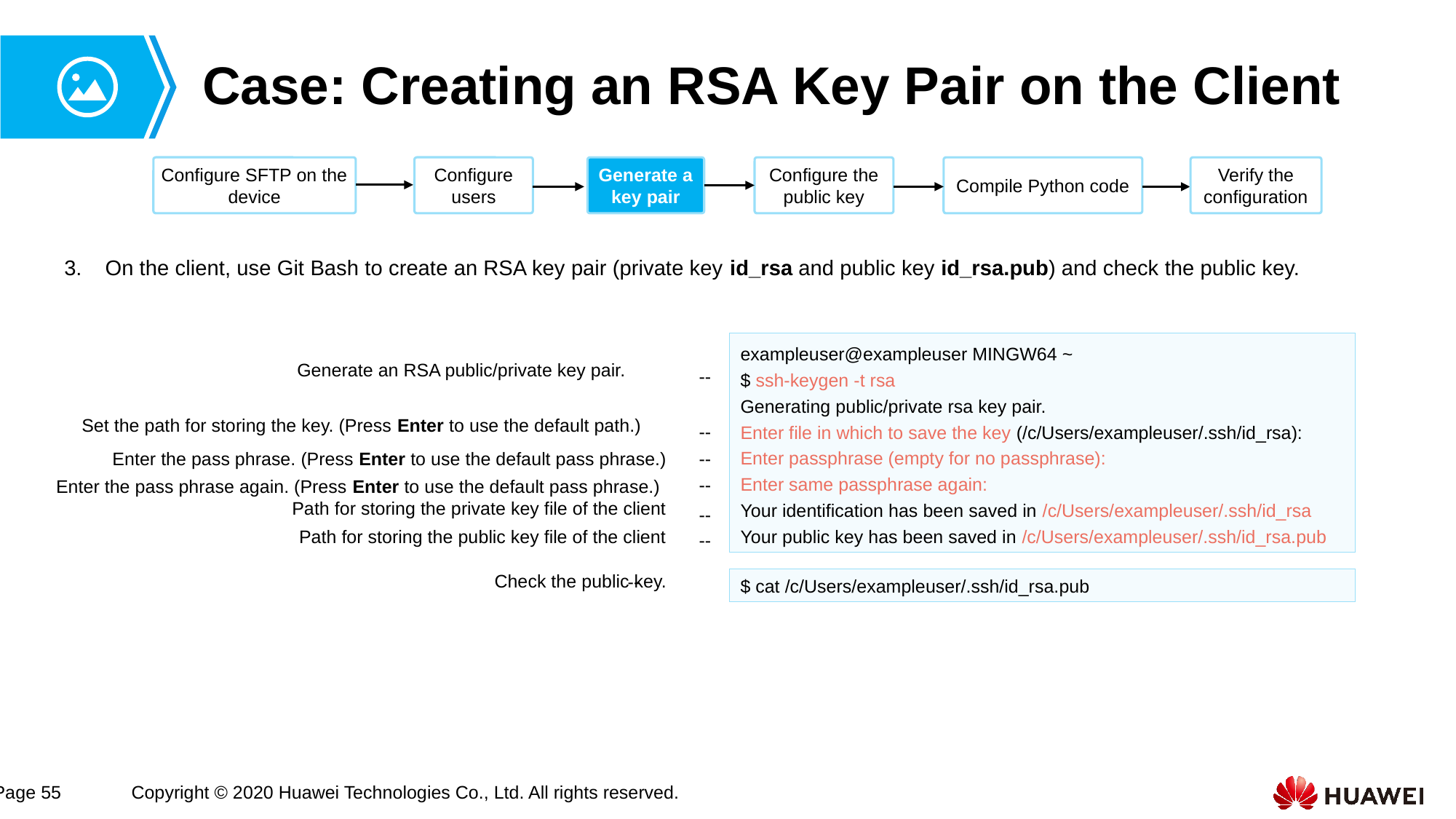

# Case: Creating an RSA Key Pair on the Client
Configure SFTP on the device
Configure users
Generate a key pair
Configure the public key
Compile Python code
Verify the configuration
On the client, use Git Bash to create an RSA key pair (private key id_rsa and public key id_rsa.pub) and check the public key.
exampleuser@exampleuser MINGW64 ~
$ ssh-keygen -t rsa
Generating public/private rsa key pair.
Enter file in which to save the key (/c/Users/exampleuser/.ssh/id_rsa):
Enter passphrase (empty for no passphrase):
Enter same passphrase again:
Your identification has been saved in /c/Users/exampleuser/.ssh/id_rsa
Your public key has been saved in /c/Users/exampleuser/.ssh/id_rsa.pub
--
Generate an RSA public/private key pair.

Set the path for storing the key. (Press Enter to use the default path.)
--
--
Enter the pass phrase. (Press Enter to use the default pass phrase.)
--
Enter the pass phrase again. (Press Enter to use the default pass phrase.)
--
Path for storing the private key file of the client
--
Path for storing the public key file of the client
--
Check the public key.
$ cat /c/Users/exampleuser/.ssh/id_rsa.pub